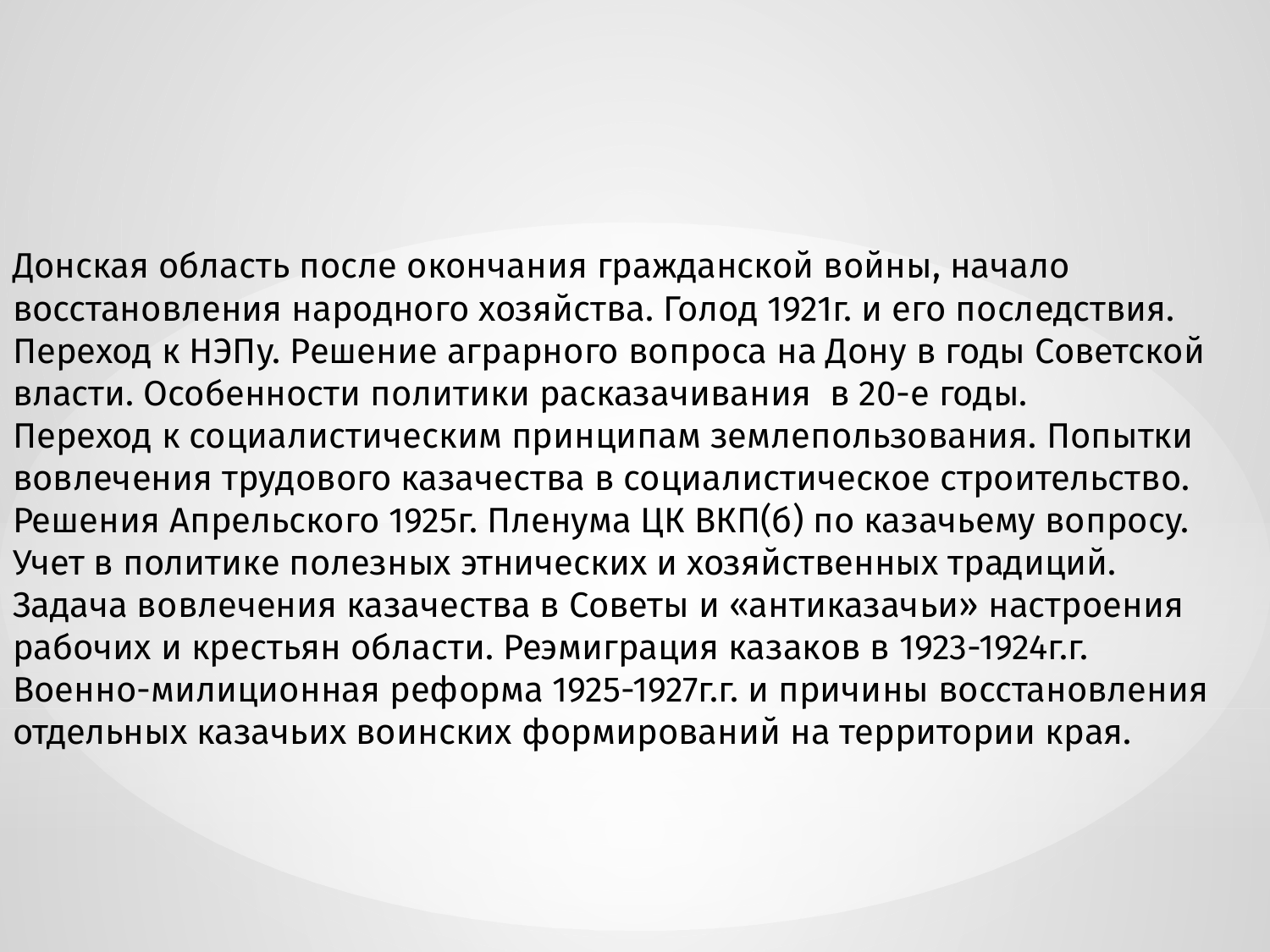

Донская область после окончания гражданской войны, начало восстановления народного хозяйства. Голод 1921г. и его последствия. Переход к НЭПу. Решение аграрного вопроса на Дону в годы Советской власти. Особенности политики расказачивания  в 20-е годы.
Переход к социалистическим принципам землепользования. Попытки вовлечения трудового казачества в социалистическое строительство. Решения Апрельского 1925г. Пленума ЦК ВКП(б) по казачьему вопросу. Учет в политике полезных этнических и хозяйственных традиций. Задача вовлечения казачества в Советы и «антиказачьи» настроения рабочих и крестьян области. Реэмиграция казаков в 1923-1924г.г. Военно-милиционная реформа 1925-1927г.г. и причины восстановления отдельных казачьих воинских формирований на территории края.